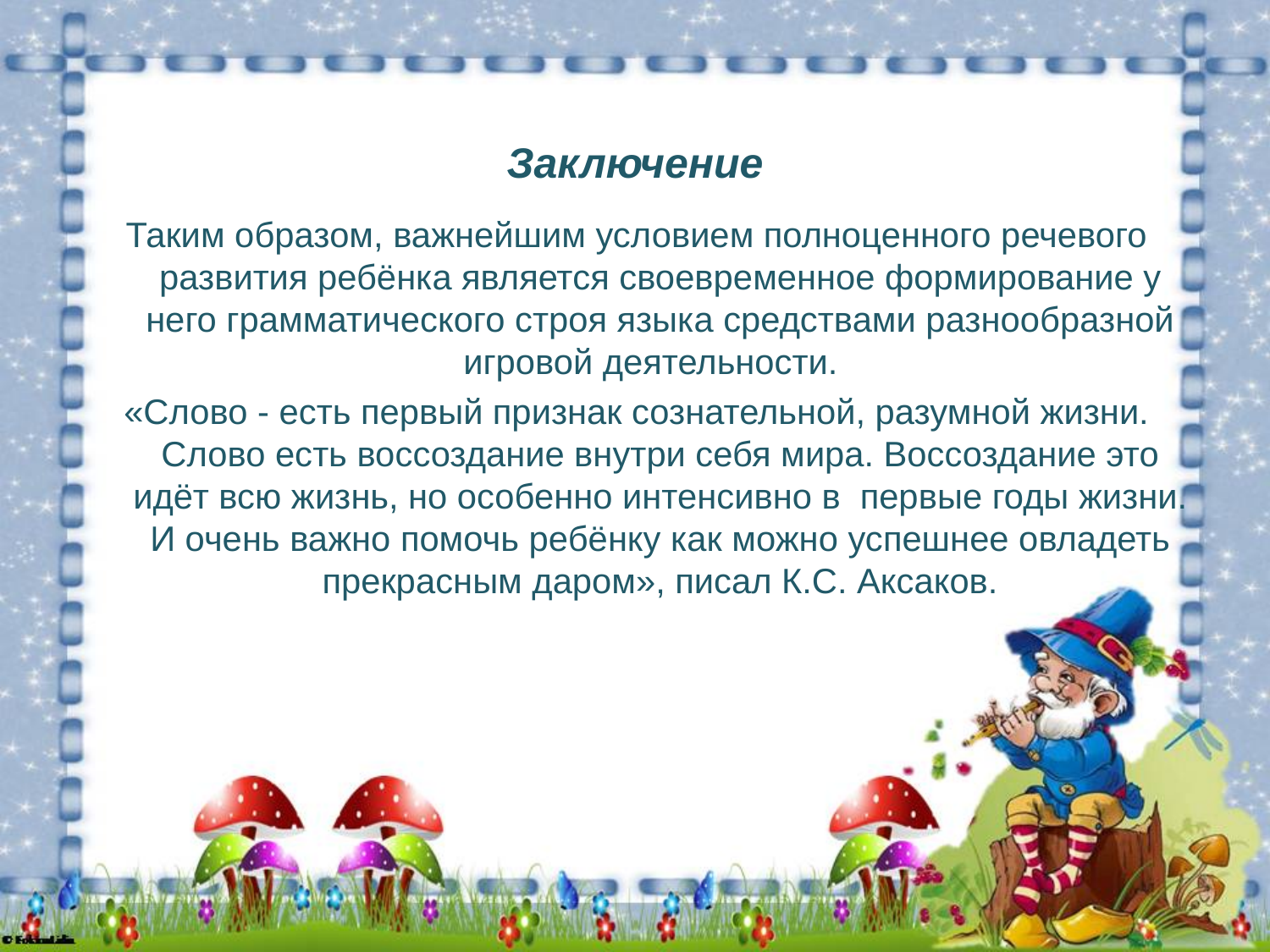

# Заключение
Таким образом, важнейшим условием полноценного речевого развития ребёнка является своевременное формирование у него грамматического строя языка средствами разнообразной игровой деятельности.
«Слово - есть первый признак сознательной, разумной жизни. Слово есть воссоздание внутри себя мира. Воссоздание это идёт всю жизнь, но особенно интенсивно в  первые годы жизни. И очень важно помочь ребёнку как можно успешнее овладеть прекрасным даром», писал К.С. Аксаков.